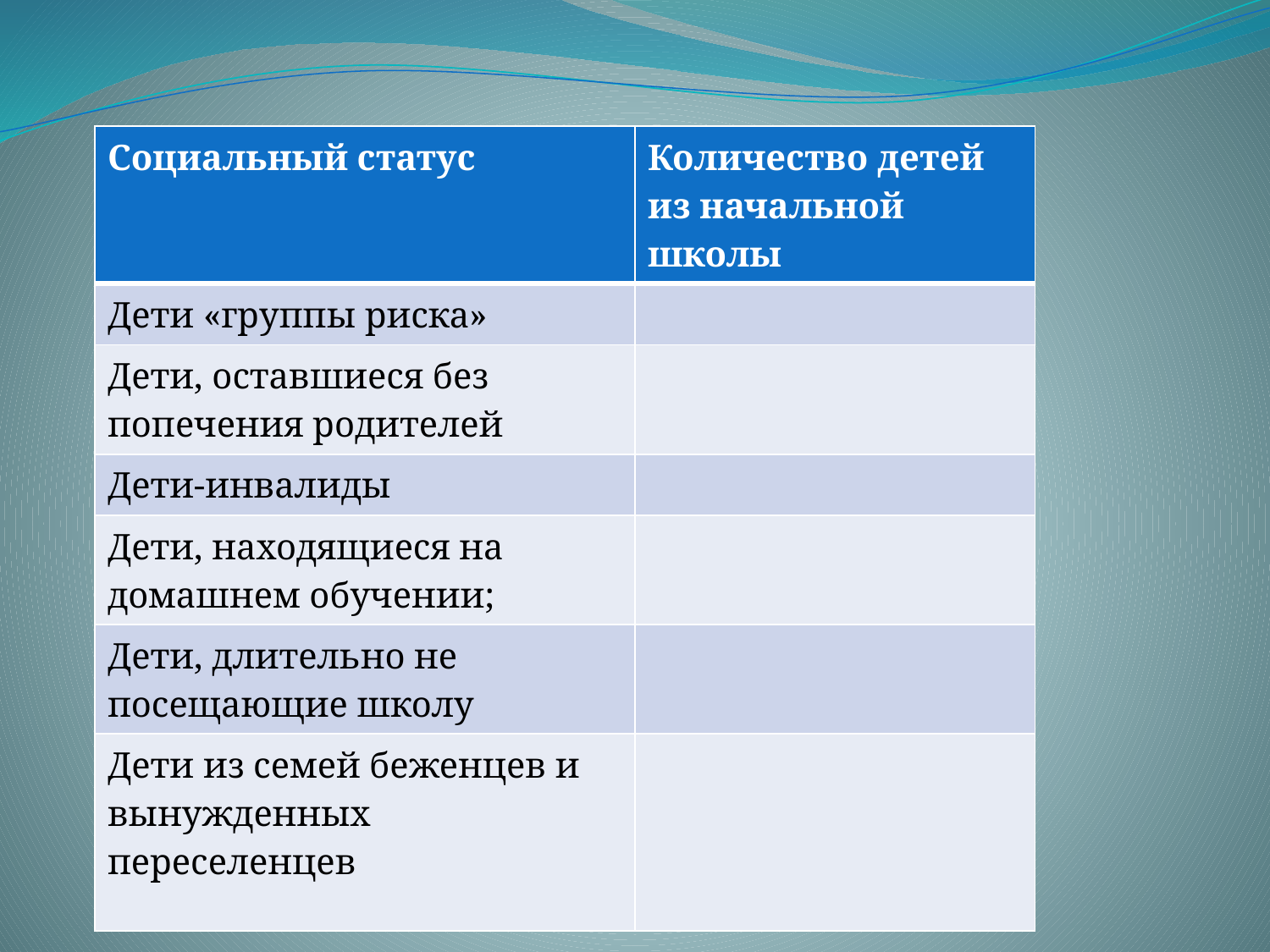

#
| Социальный статус | Количество детей из начальной школы |
| --- | --- |
| Дети «группы риска» |  |
| Дети, оставшиеся без попечения родителей |  |
| Дети-инвалиды |  |
| Дети, находящиеся на домашнем обучении; |  |
| Дети, длительно не посещающие школу |  |
| Дети из семей беженцев и вынужденных переселенцев |  |